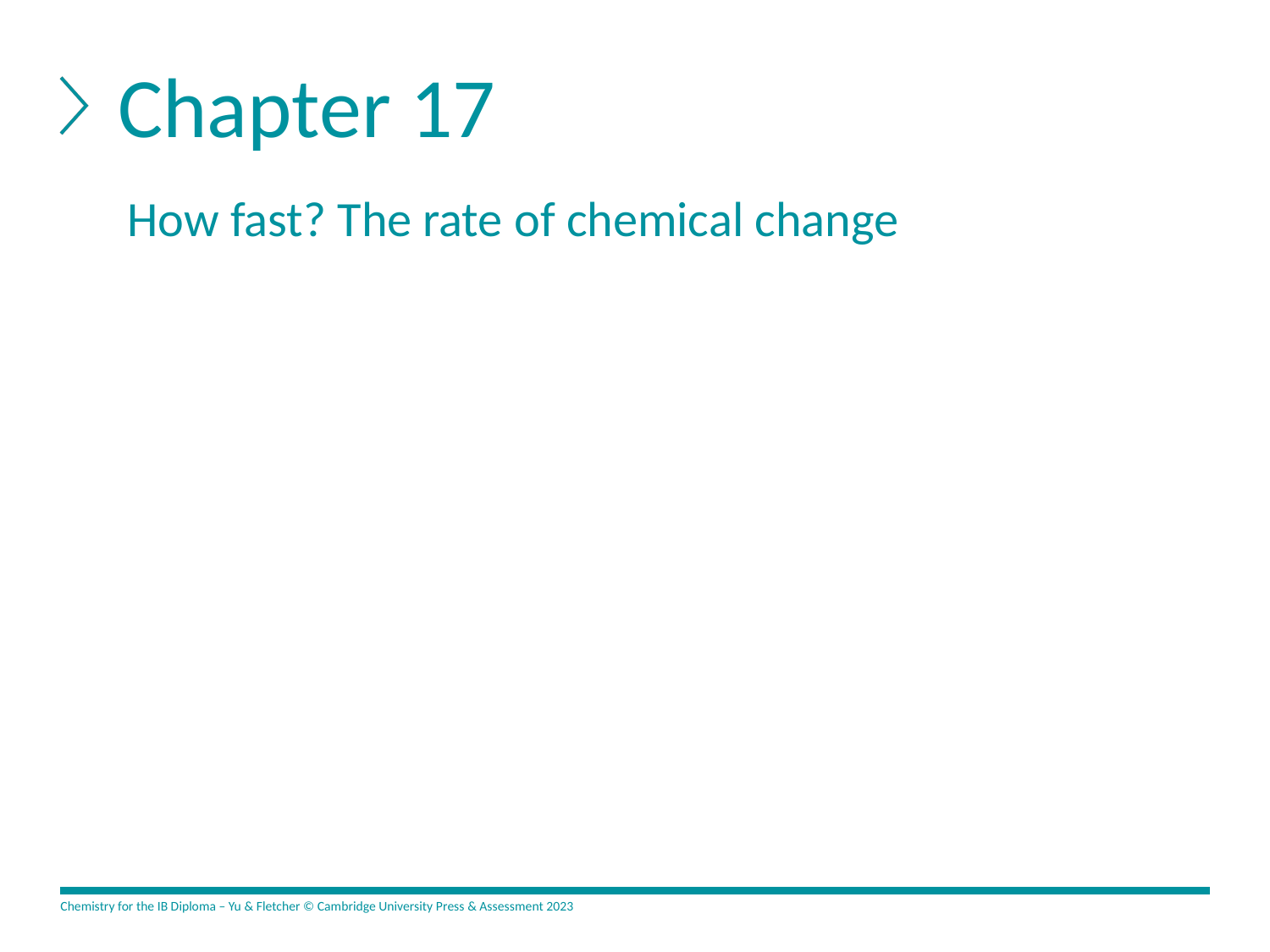

# Chapter 17
How fast? The rate of chemical change